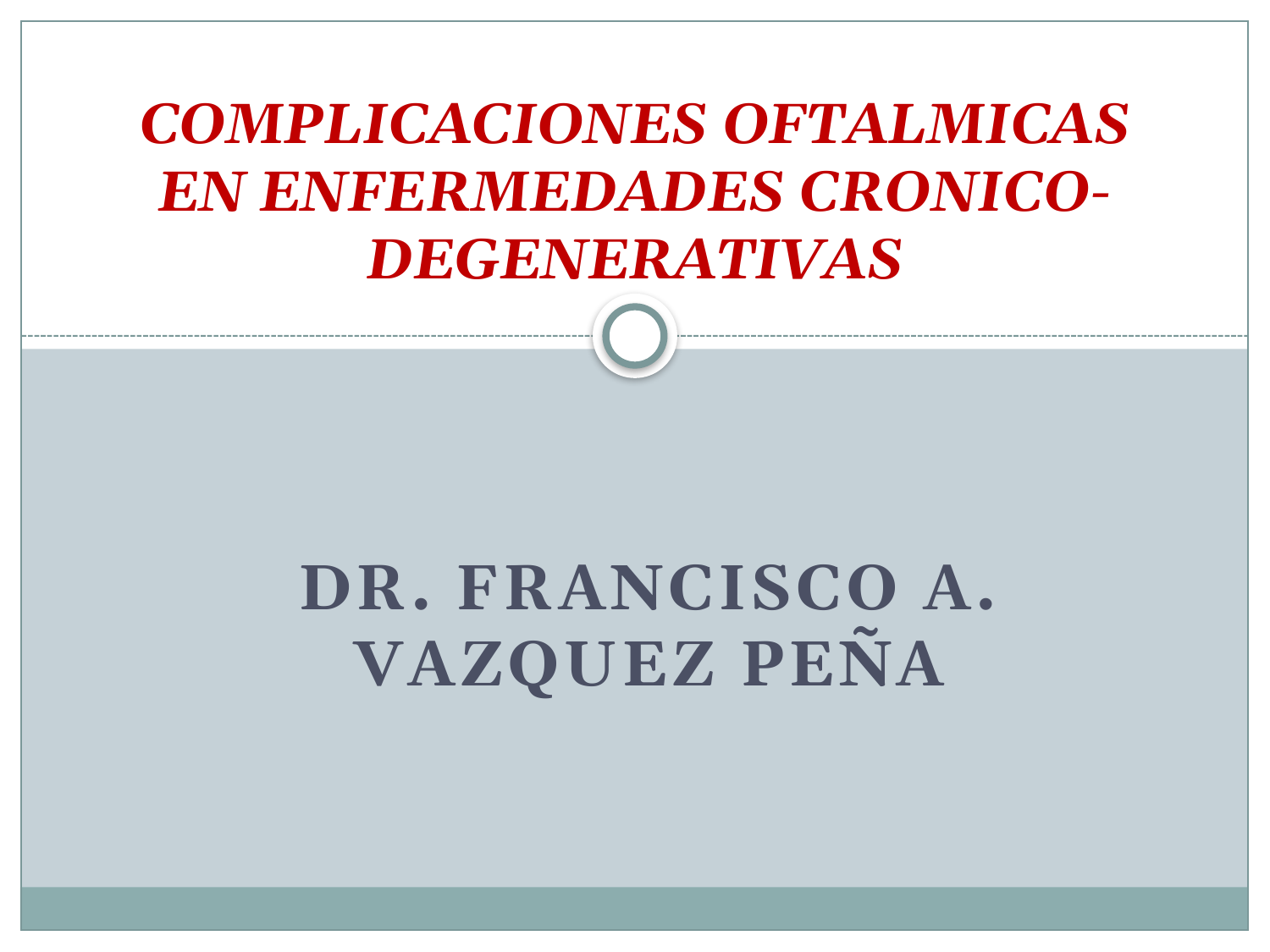

# COMPLICACIONES OFTALMICAS EN ENFERMEDADES CRONICO-DEGENERATIVAS
DR. FRANCISCO A. VAZQUEZ PEÑA